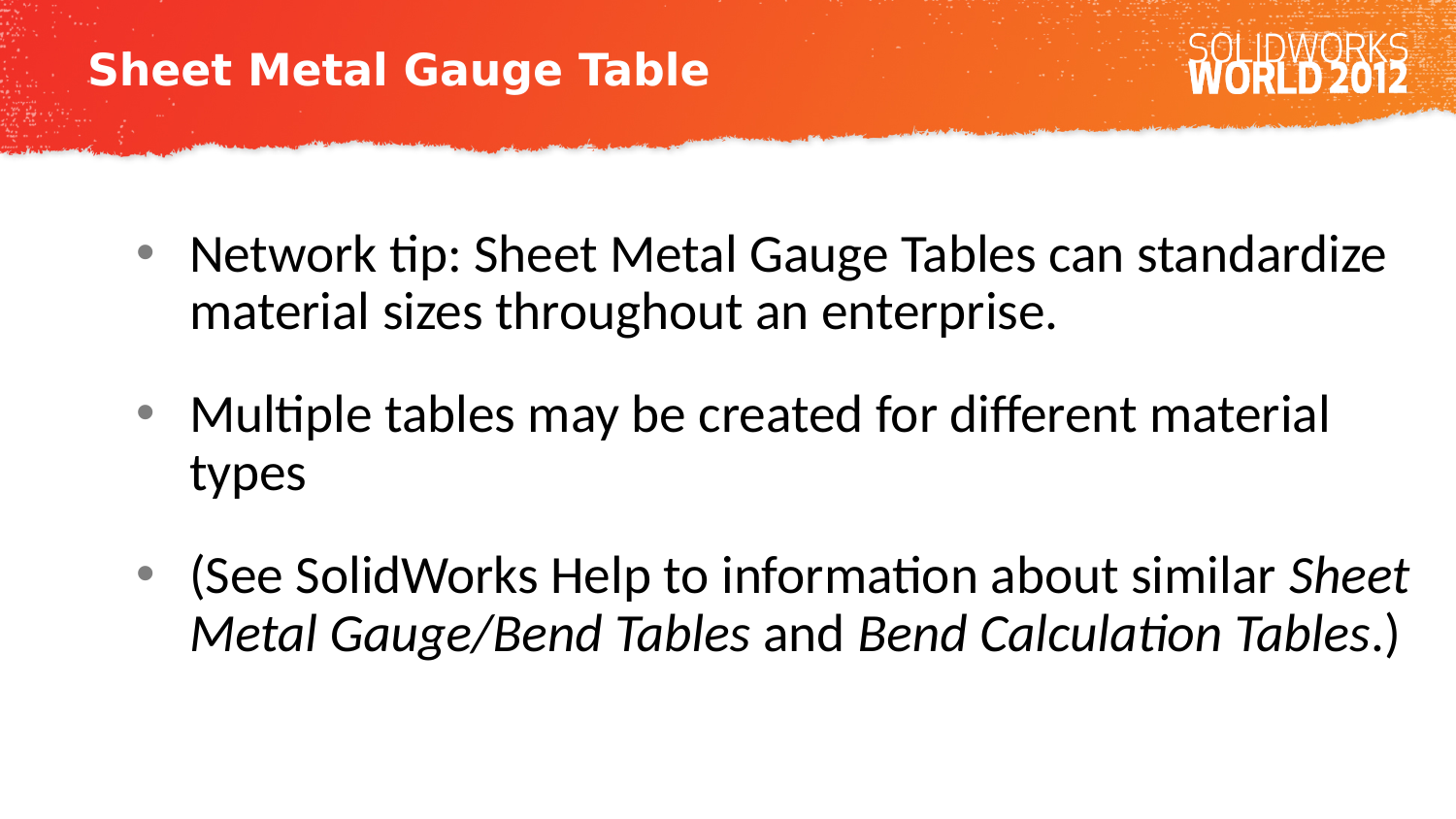

# Sheet Metal Gauge Table
Network tip: Sheet Metal Gauge Tables can standardize material sizes throughout an enterprise.

Multiple tables may be created for different material types

(See SolidWorks Help to information about similar Sheet Metal Gauge/Bend Tables and Bend Calculation Tables.)